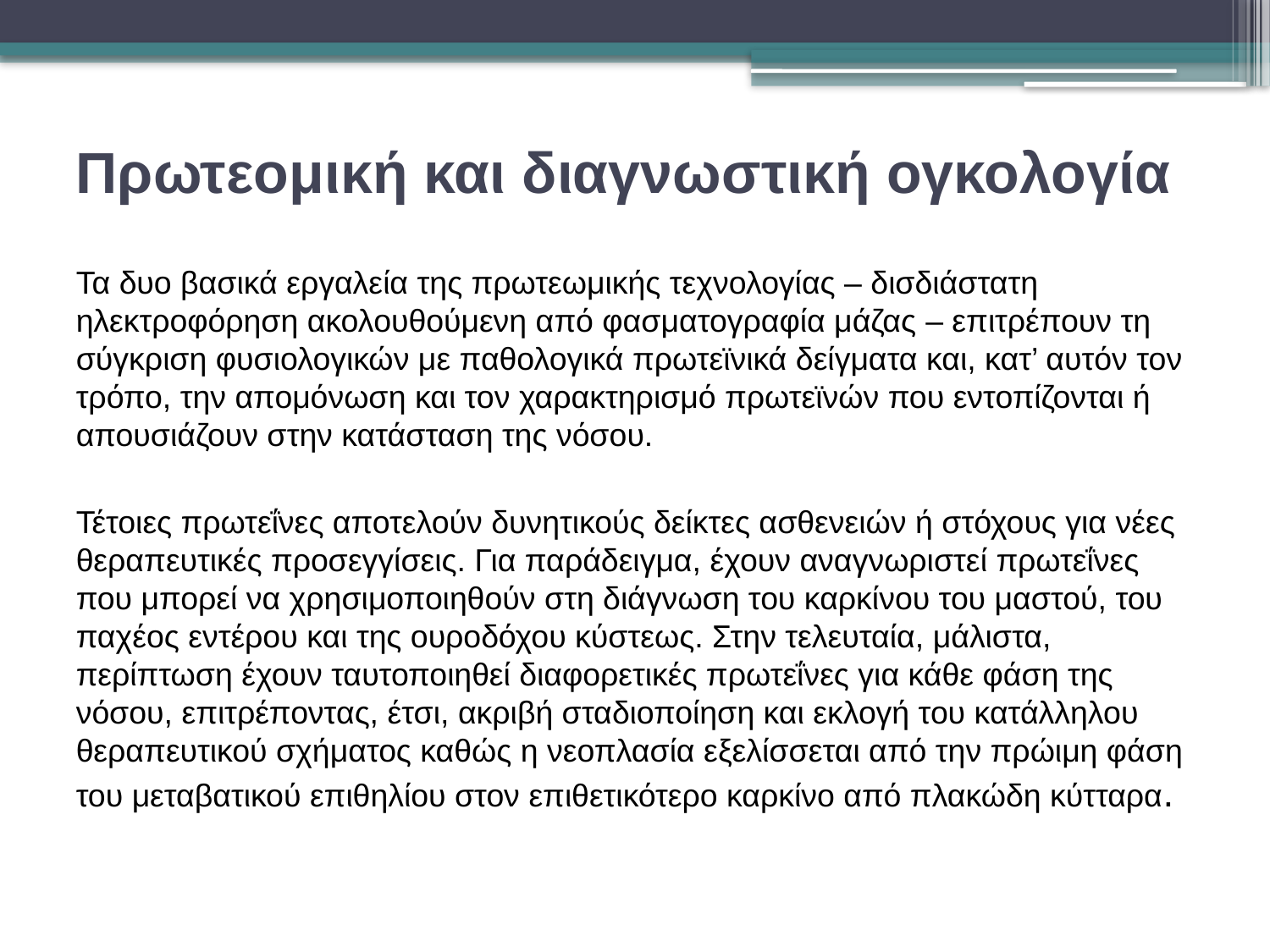

# Πρωτεομική και διαγνωστική ογκολογία
Τα δυο βασικά εργαλεία της πρωτεωμικής τεχνολογίας – δισδιάστατη ηλεκτροφόρηση ακολουθούμενη από φασματογραφία μάζας – επιτρέπουν τη σύγκριση φυσιολογικών με παθολογικά πρωτεϊνικά δείγματα και, κατ’ αυτόν τον τρόπο, την απομόνωση και τον χαρακτηρισμό πρωτεϊνών που εντοπίζονται ή απουσιάζουν στην κατάσταση της νόσου.

Τέτοιες πρωτεΐνες αποτελούν δυνητικούς δείκτες ασθενειών ή στόχους για νέες θεραπευτικές προσεγγίσεις. Για παράδειγμα, έχουν αναγνωριστεί πρωτεΐνες που μπορεί να χρησιμοποιηθούν στη διάγνωση του καρκίνου του μαστού, του παχέος εντέρου και της ουροδόχου κύστεως. Στην τελευταία, μάλιστα, περίπτωση έχουν ταυτοποιηθεί διαφορετικές πρωτεΐνες για κάθε φάση της νόσου, επιτρέποντας, έτσι, ακριβή σταδιοποίηση και εκλογή του κατάλληλου θεραπευτικού σχήματος καθώς η νεοπλασία εξελίσσεται από την πρώιμη φάση του μεταβατικού επιθηλίου στον επιθετικότερο καρκίνο από πλακώδη κύτταρα.